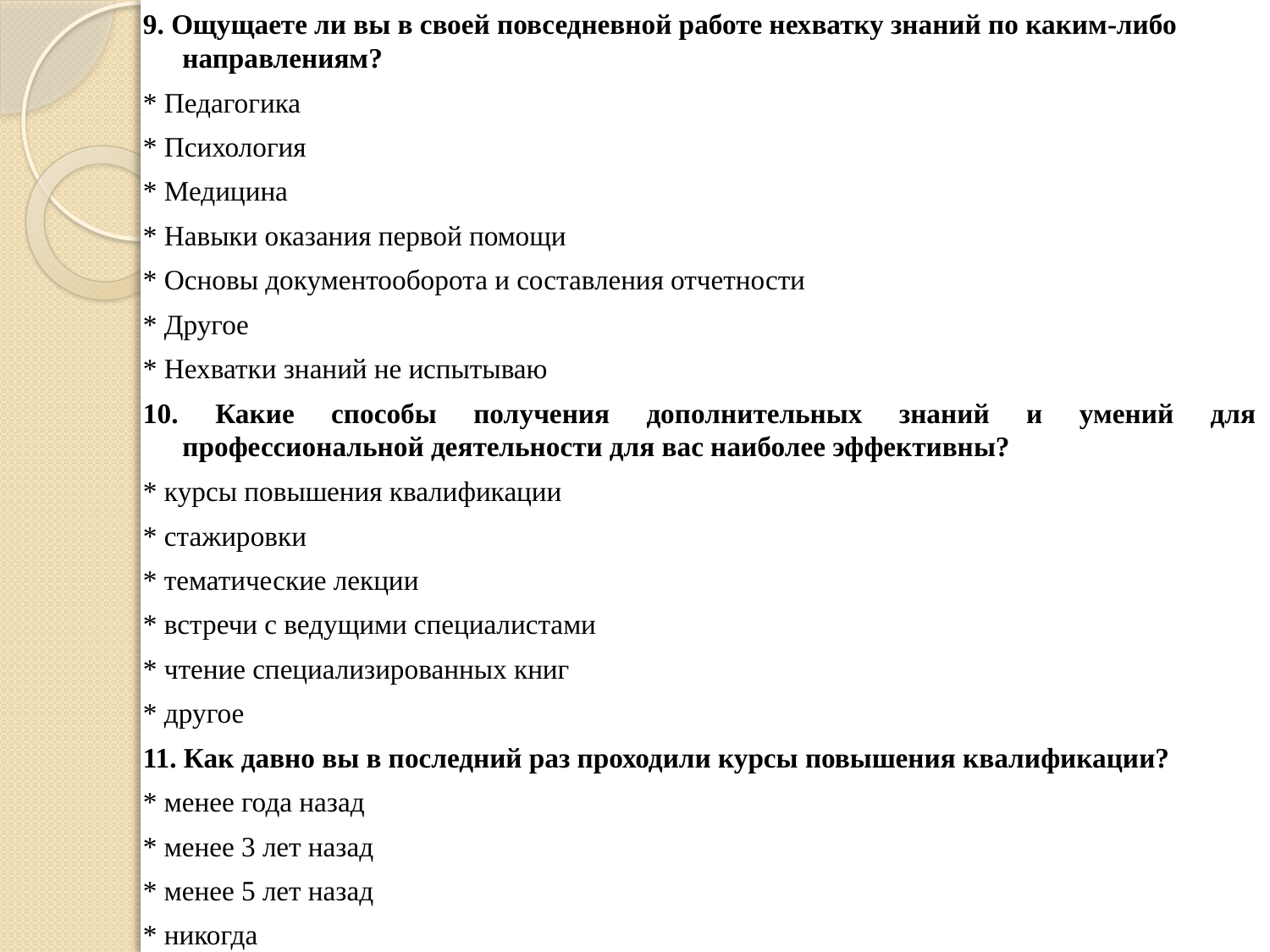

9. Ощущаете ли вы в своей повседневной работе нехватку знаний по каким-либо направлениям?
* Педагогика
* Психология
* Медицина
* Навыки оказания первой помощи
* Основы документооборота и составления отчетности
* Другое
* Нехватки знаний не испытываю
10. Какие способы получения дополнительных знаний и умений для профессиональной деятельности для вас наиболее эффективны?
* курсы повышения квалификации
* стажировки
* тематические лекции
* встречи с ведущими специалистами
* чтение специализированных книг
* другое
11. Как давно вы в последний раз проходили курсы повышения квалификации?
* менее года назад
* менее 3 лет назад
* менее 5 лет назад
* никогда

#